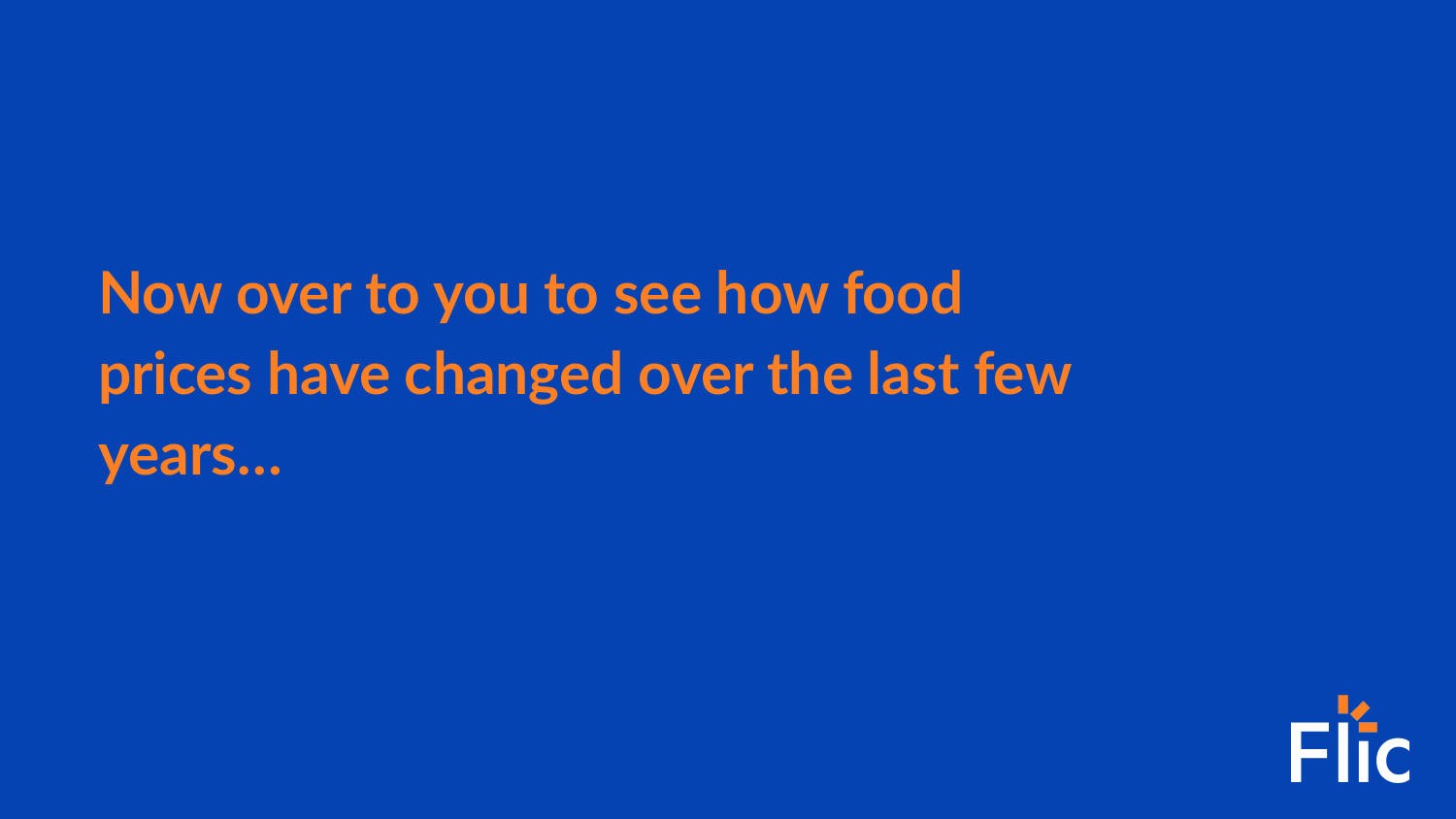

Now over to you to see how food prices have changed over the last few years…